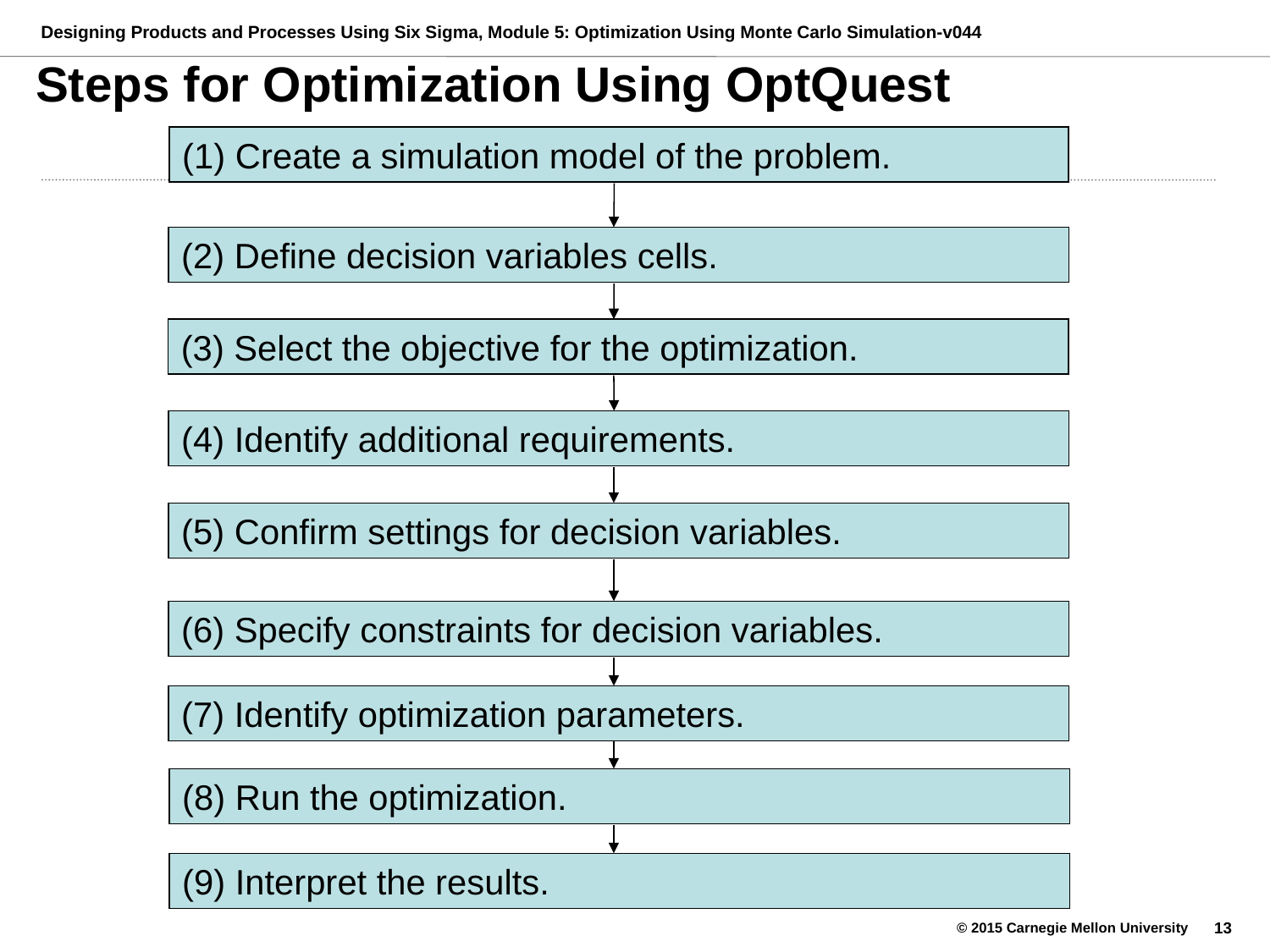

# Steps for Optimization Using OptQuest
(1) Create a simulation model of the problem.
(2) Define decision variables cells.
(3) Select the objective for the optimization.
(4) Identify additional requirements.
(5) Confirm settings for decision variables.
(6) Specify constraints for decision variables.
(7) Identify optimization parameters.
(8) Run the optimization.
(9) Interpret the results.